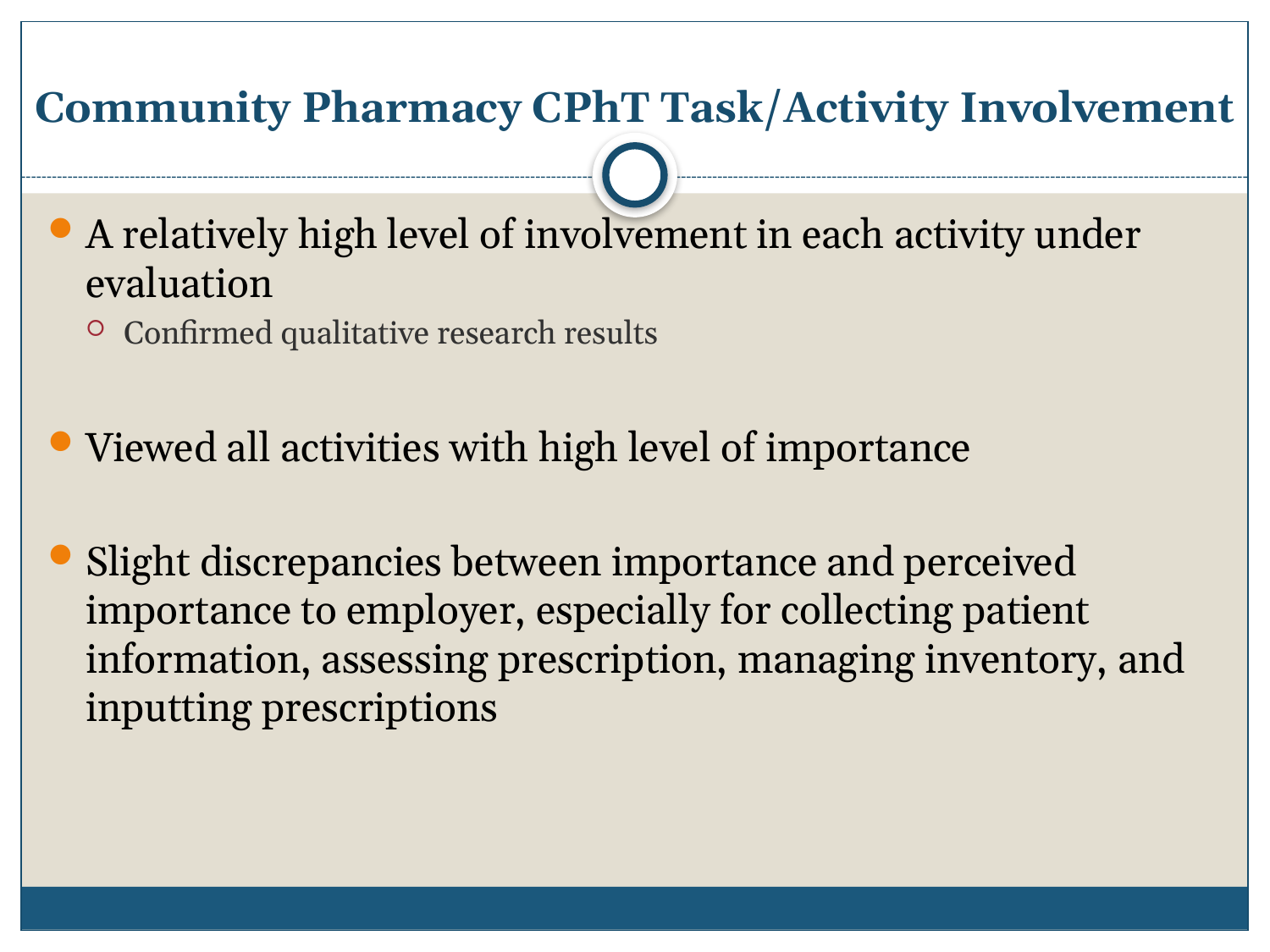

# Community Pharmacy CPhT Task/Activity Involvement
A relatively high level of involvement in each activity under evaluation
Confirmed qualitative research results

Viewed all activities with high level of importance

Slight discrepancies between importance and perceived importance to employer, especially for collecting patient information, assessing prescription, managing inventory, and inputting prescriptions